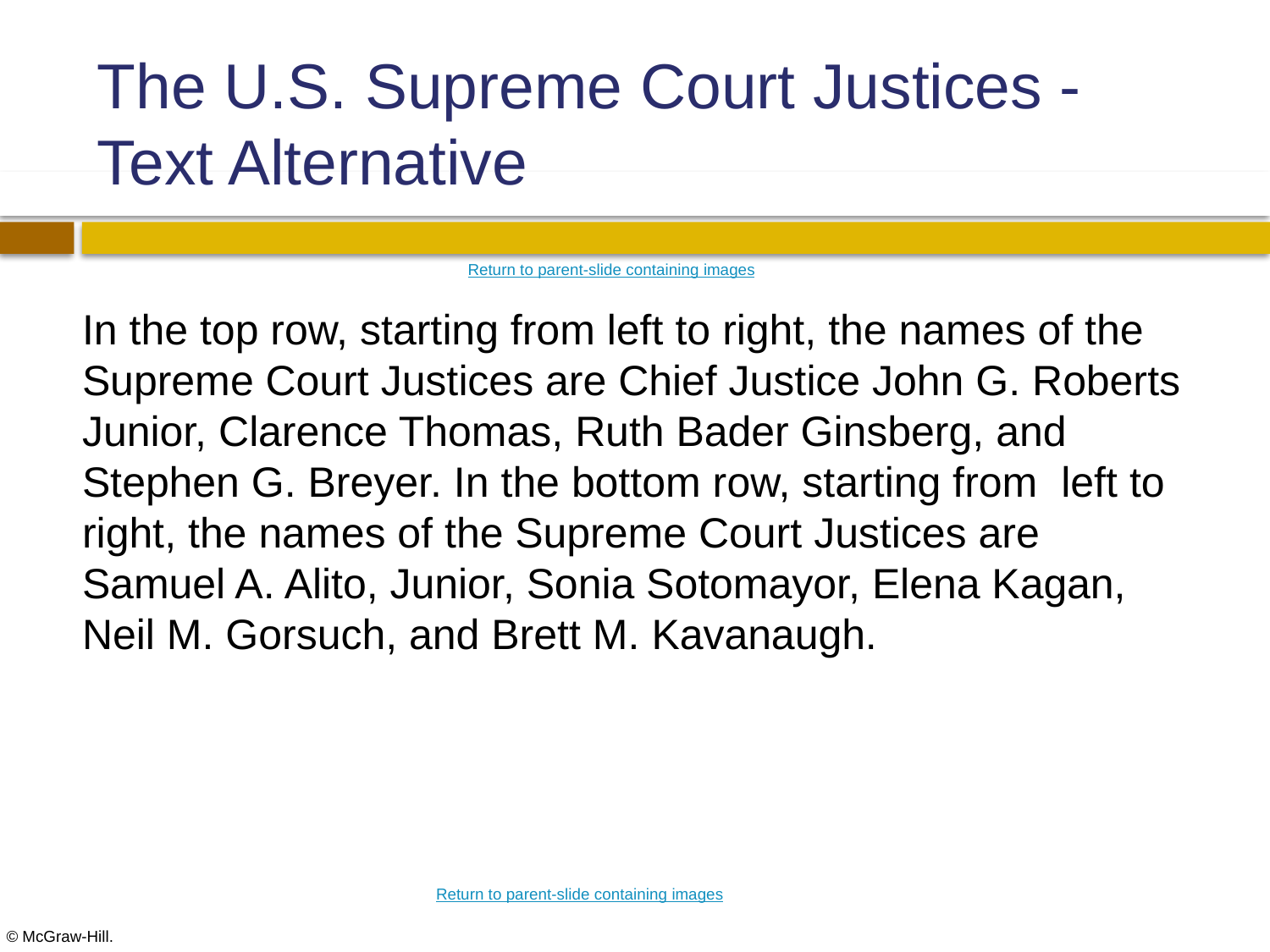

# The U.S. Supreme Court Justices - Text Alternative
Return to parent-slide containing images
In the top row, starting from left to right, the names of the Supreme Court Justices are Chief Justice John G. Roberts Junior, Clarence Thomas, Ruth Bader Ginsberg, and Stephen G. Breyer. In the bottom row, starting from  left to right, the names of the Supreme Court Justices are Samuel A. Alito, Junior, Sonia Sotomayor, Elena Kagan, Neil M. Gorsuch, and Brett M. Kavanaugh.
Return to parent-slide containing images